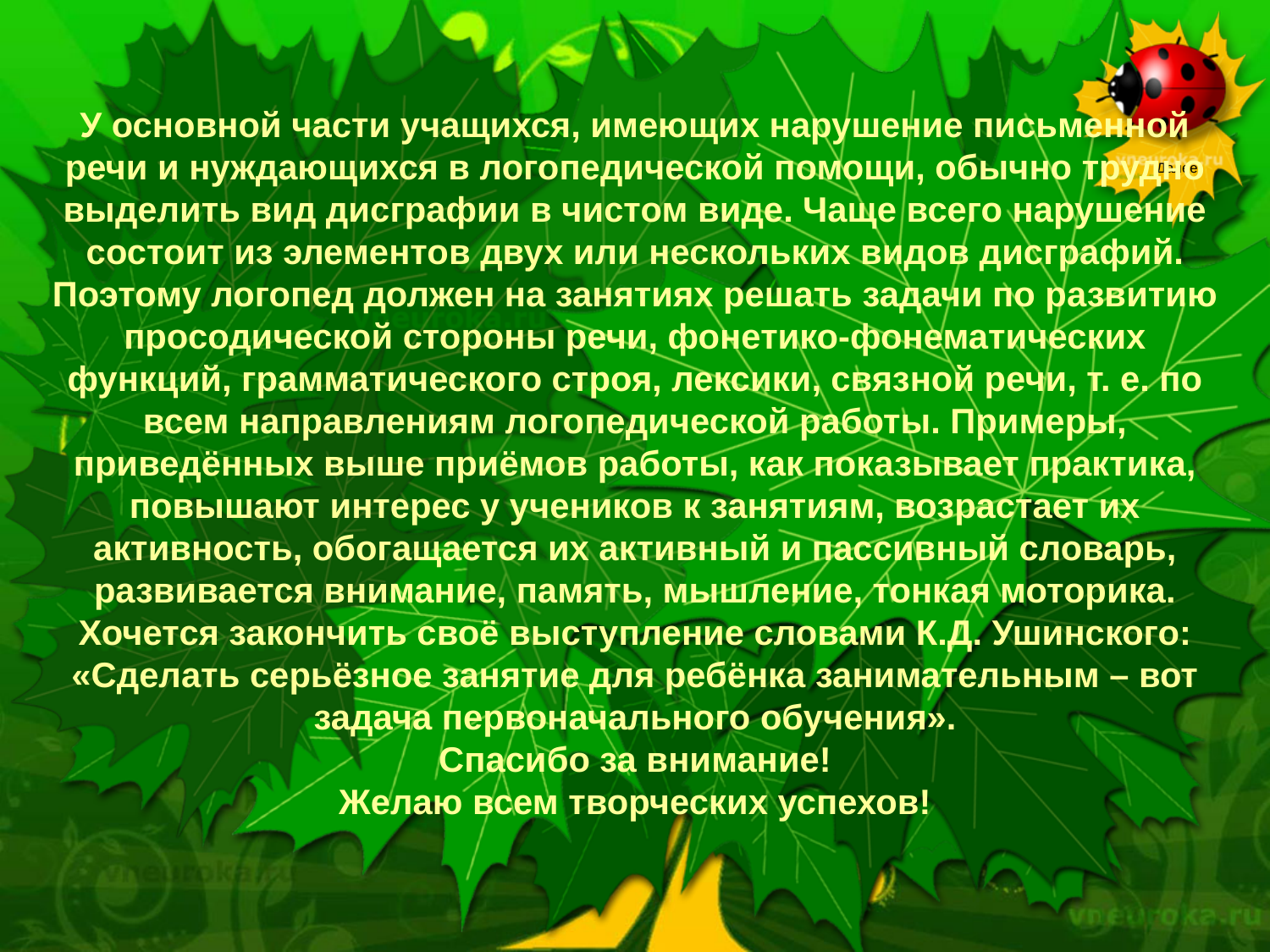

У основной части учащихся, имеющих нарушение письменной речи и нуждающихся в логопедической помощи, обычно трудно выделить вид дисграфии в чистом виде. Чаще всего нарушение состоит из элементов двух или нескольких видов дисграфий. Поэтому логопед должен на занятиях решать задачи по развитию просодической стороны речи, фонетико-фонематических функций, грамматического строя, лексики, связной речи, т. е. по всем направлениям логопедической работы. Примеры, приведённых выше приёмов работы, как показывает практика, повышают интерес у учеников к занятиям, возрастает их активность, обогащается их активный и пассивный словарь, развивается внимание, память, мышление, тонкая моторика. Хочется закончить своё выступление словами К.Д. Ушинского: «Сделать серьёзное занятие для ребёнка занимательным – вот задача первоначального обучения».
Спасибо за внимание!
Желаю всем творческих успехов!